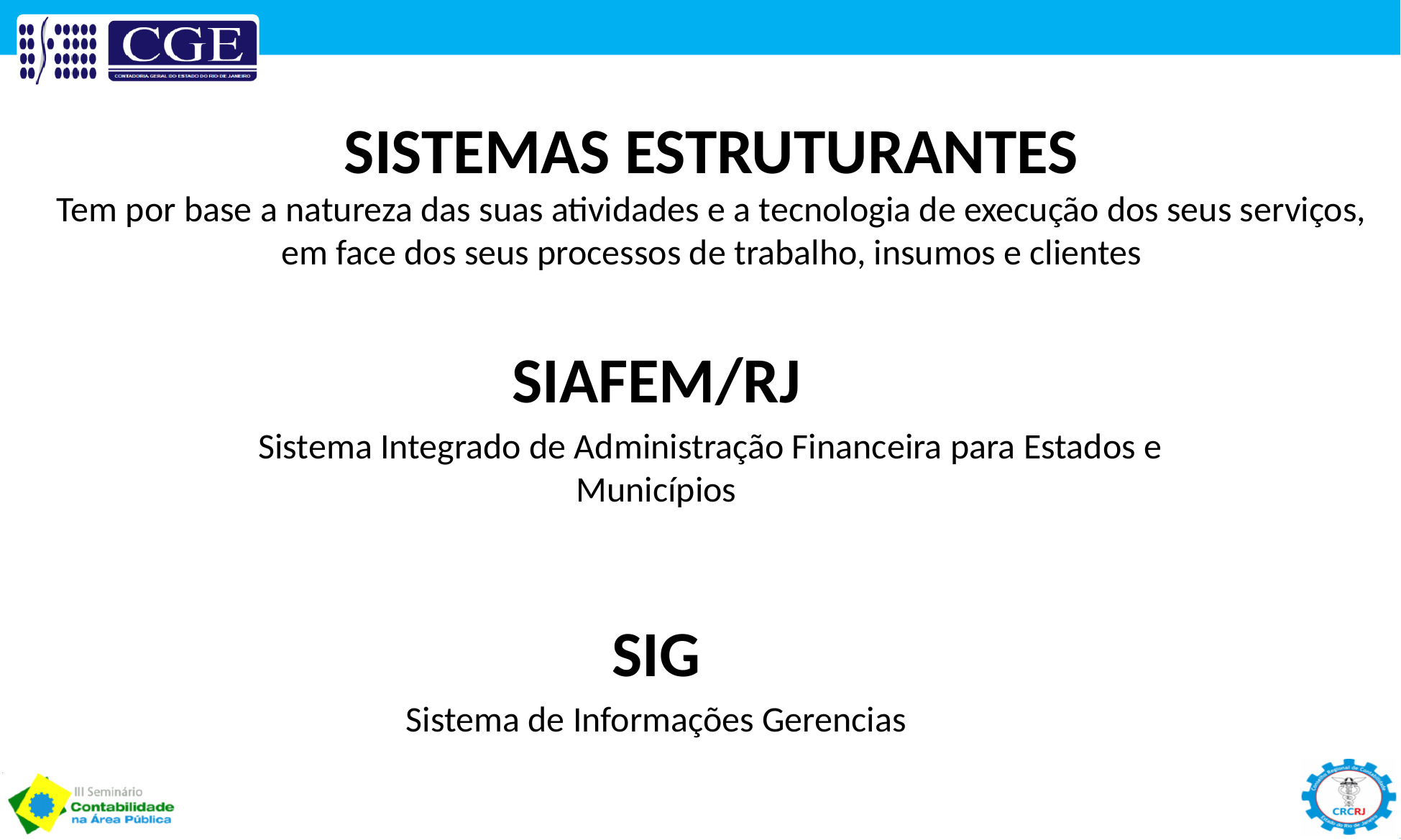

# SISTEMAS ESTRUTURANTES Tem por base a natureza das suas atividades e a tecnologia de execução dos seus serviços, em face dos seus processos de trabalho, insumos e clientes
SIAFEM/RJ
	Sistema Integrado de Administração Financeira para Estados e Municípios

SIG
Sistema de Informações Gerencias